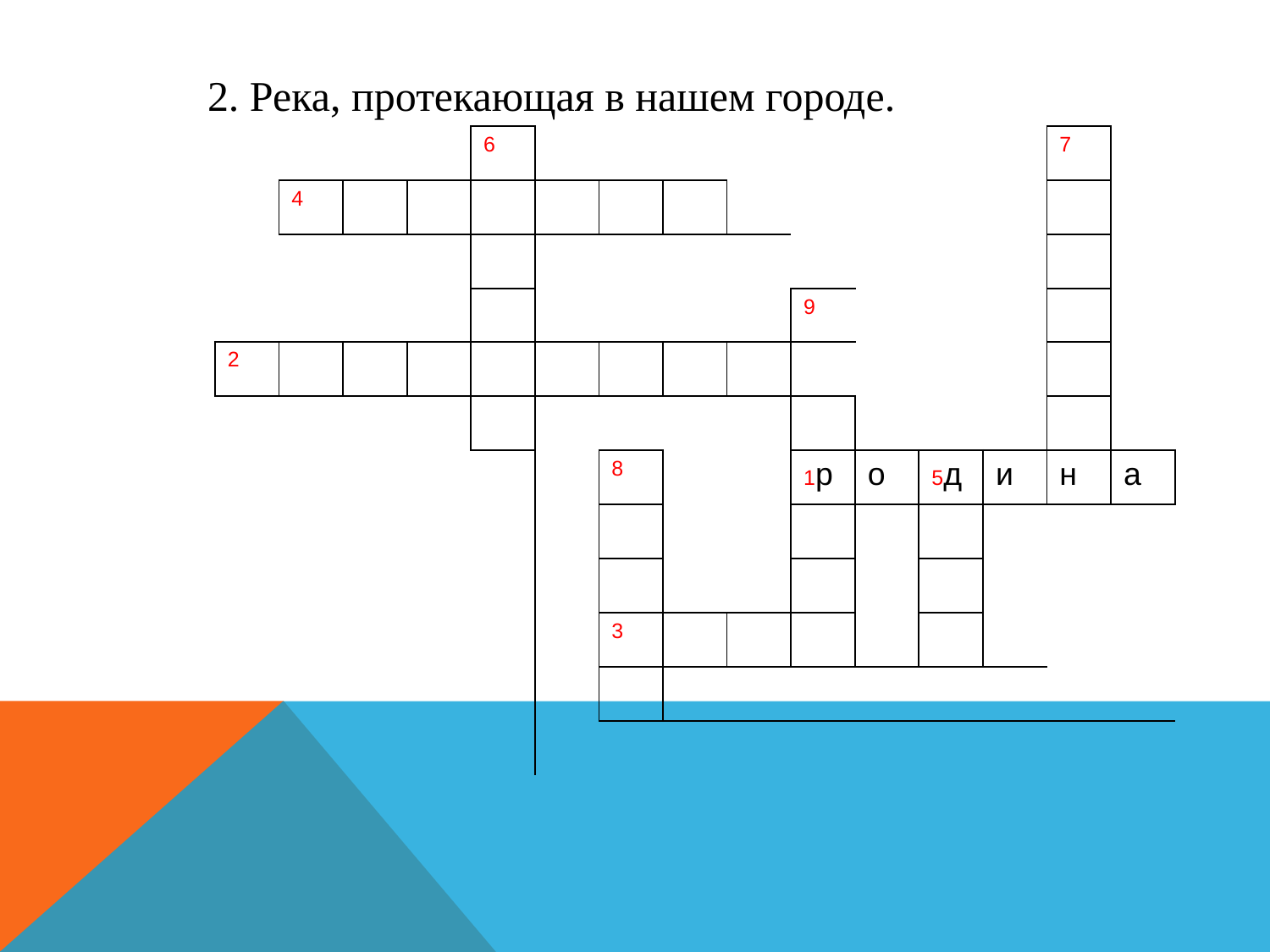

2. Река, протекающая в нашем городе.
|  |  |  |  | 6 |  |  |  |  |  |  |  |  | 7 |  |
| --- | --- | --- | --- | --- | --- | --- | --- | --- | --- | --- | --- | --- | --- | --- |
|  | 4 |  |  |  |  |  |  |  |  |  |  |  |  |  |
|  |  |  |  |  |  |  |  |  |  |  |  |  |  |  |
|  |  |  |  |  |  |  |  |  | 9 |  |  |  |  |  |
| 2 |  |  |  |  |  |  |  |  |  |  |  |  |  |  |
|  |  |  |  |  |  |  |  |  |  |  |  |  |  |  |
|  |  |  |  |  |  | 8 |  |  | 1р | о | 5д | и | н | а |
|  |  |  |  |  |  |  |  |  |  |  |  |  |  |  |
|  |  |  |  |  |  |  |  |  |  |  |  |  |  |  |
|  |  |  |  |  |  | 3 |  |  |  |  |  |  |  |  |
|  |  |  |  |  |  |  |  |  |  |  |  |  |  |  |
|  |  |  |  |  |  |  |  |  |  |  |  |  |  |  |